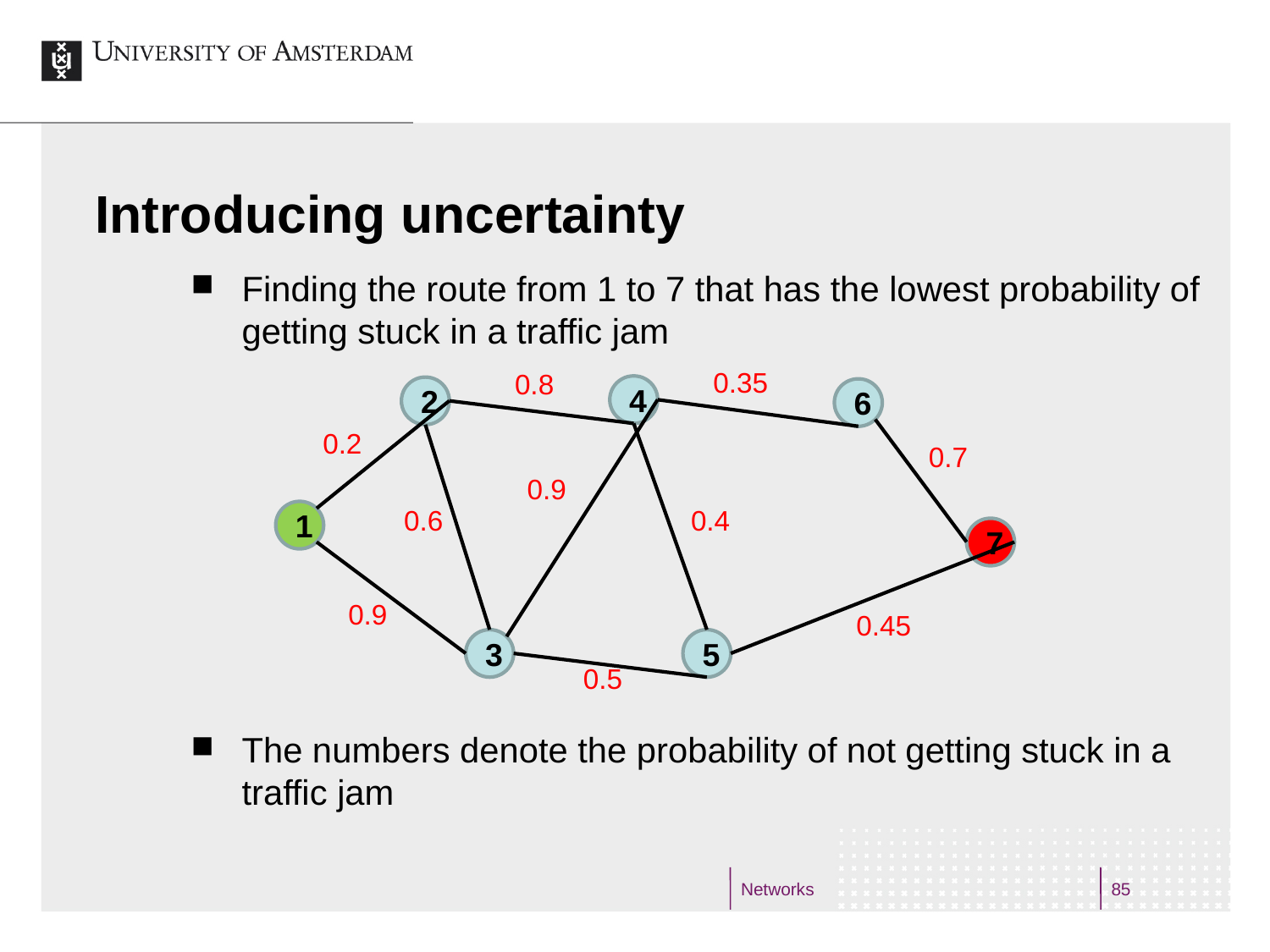

# Introducing uncertainty
Finding the route from 1 to 7 that has the lowest probability of getting stuck in a traffic jam

The numbers denote the probability of not getting stuck in a traffic jam
0.35
0.8
4
2
6
0.2
0.7
0.9
0.4
0.6
1
7
0.9
0.45
3
5
0.5
Networks
85